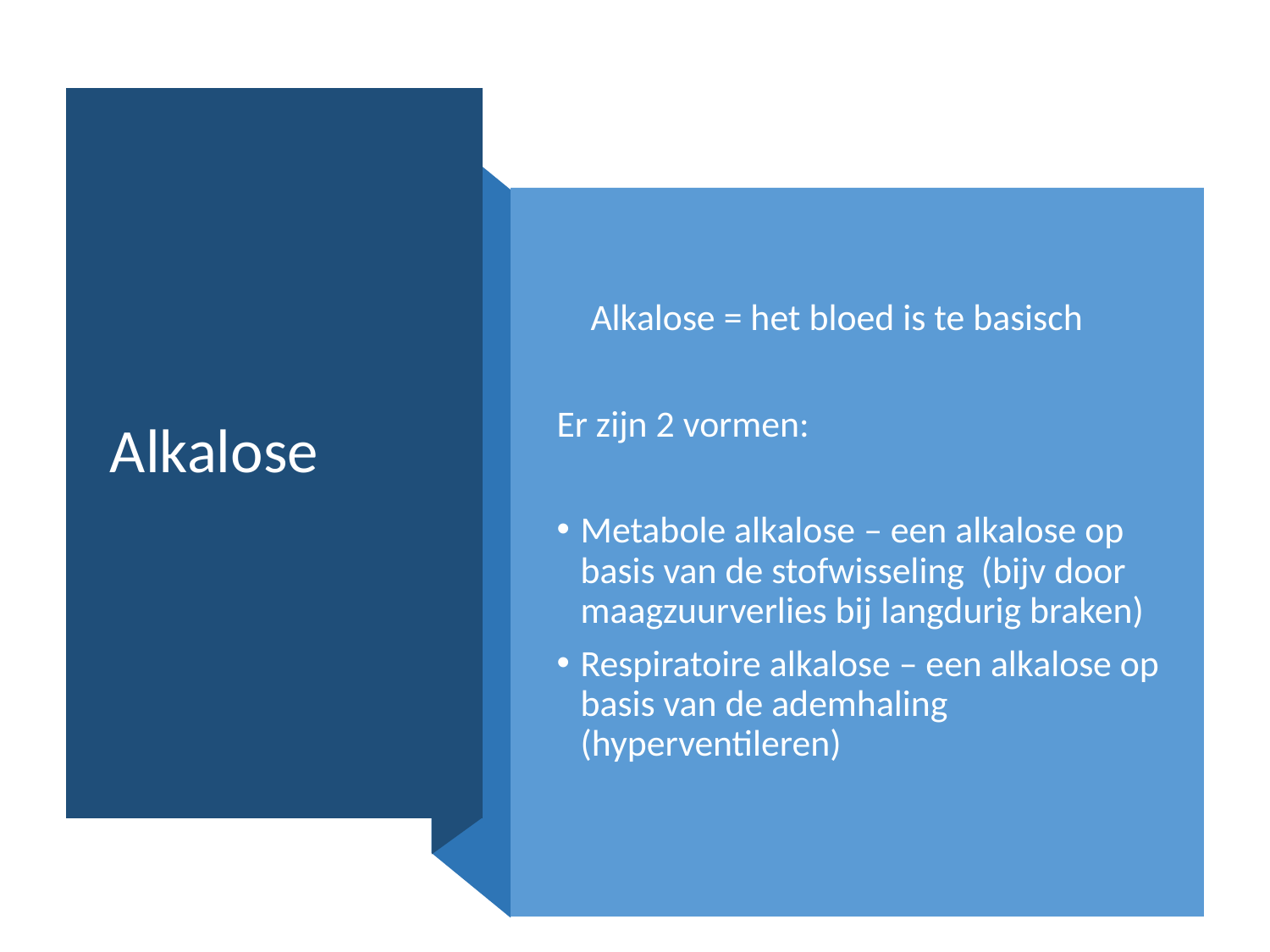

# Alkalose
    Alkalose = het bloed is te basisch

Er zijn 2 vormen:

Metabole alkalose – een alkalose op basis van de stofwisseling  (bijv door maagzuurverlies bij langdurig braken)
Respiratoire alkalose – een alkalose op basis van de ademhaling (hyperventileren)